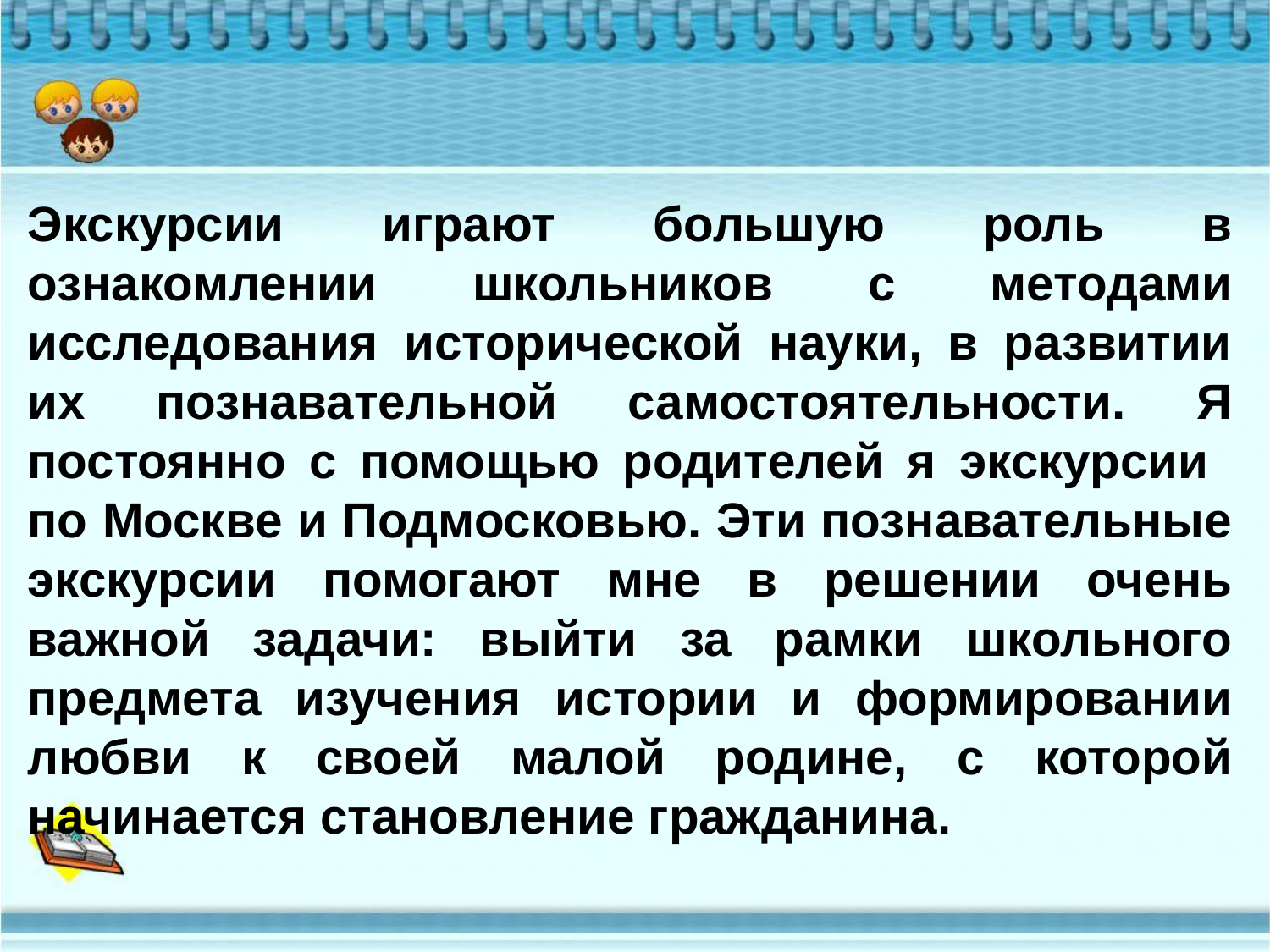

#
Экскурсии играют большую роль в ознакомлении школьников с методами исследования исторической науки, в развитии их познавательной самостоятельности. Я постоянно с помощью родителей я экскурсии  по Москве и Подмосковью. Эти познавательные экскурсии помогают мне в решении очень важной задачи: выйти за рамки школьного предмета изучения истории и формировании любви к своей малой родине, с которой начинается становление гражданина.